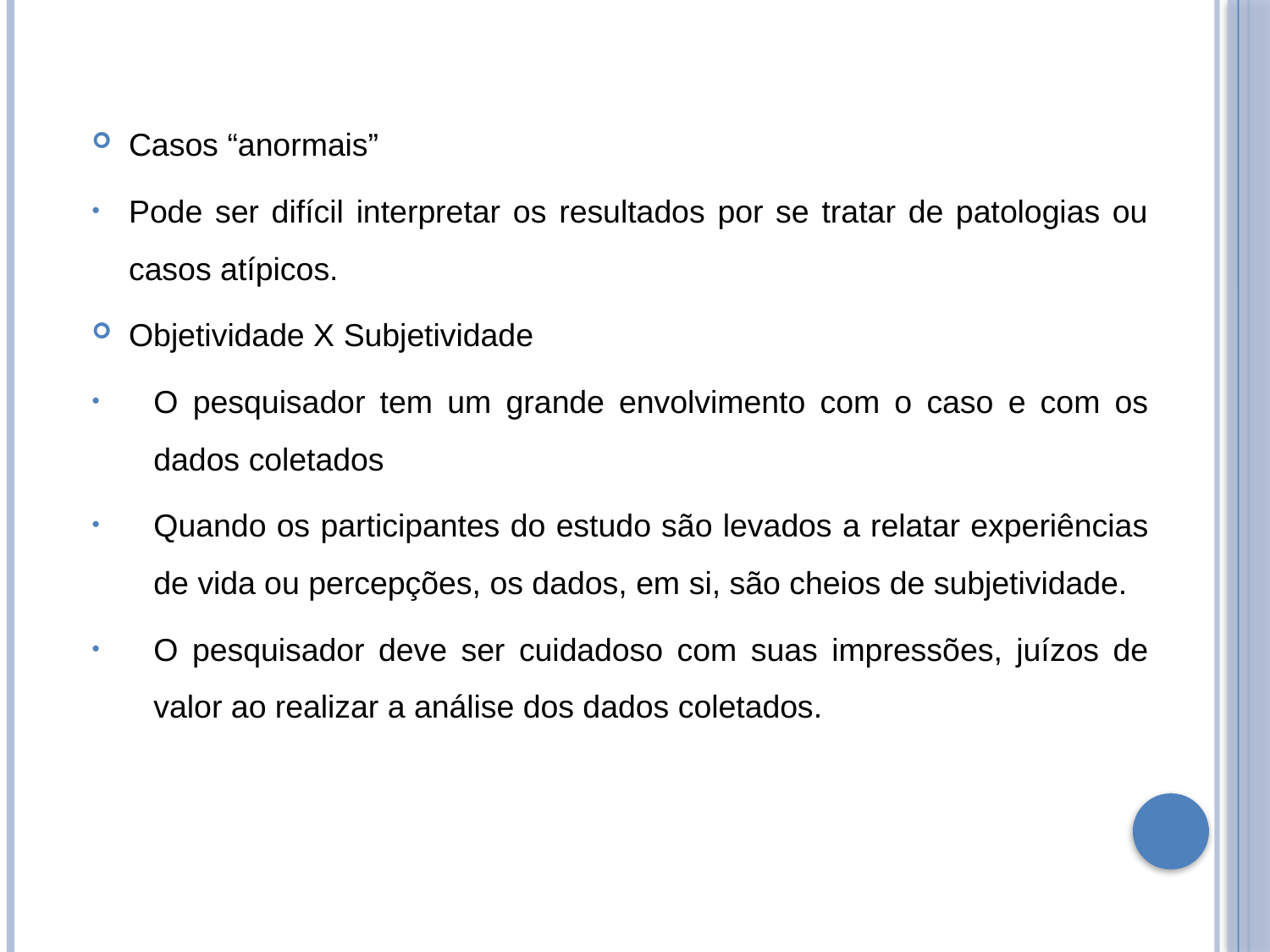

Casos “anormais”
Pode ser difícil interpretar os resultados por se tratar de patologias ou casos atípicos.
Objetividade X Subjetividade
O pesquisador tem um grande envolvimento com o caso e com os dados coletados
Quando os participantes do estudo são levados a relatar experiências de vida ou percepções, os dados, em si, são cheios de subjetividade.
O pesquisador deve ser cuidadoso com suas impressões, juízos de valor ao realizar a análise dos dados coletados.